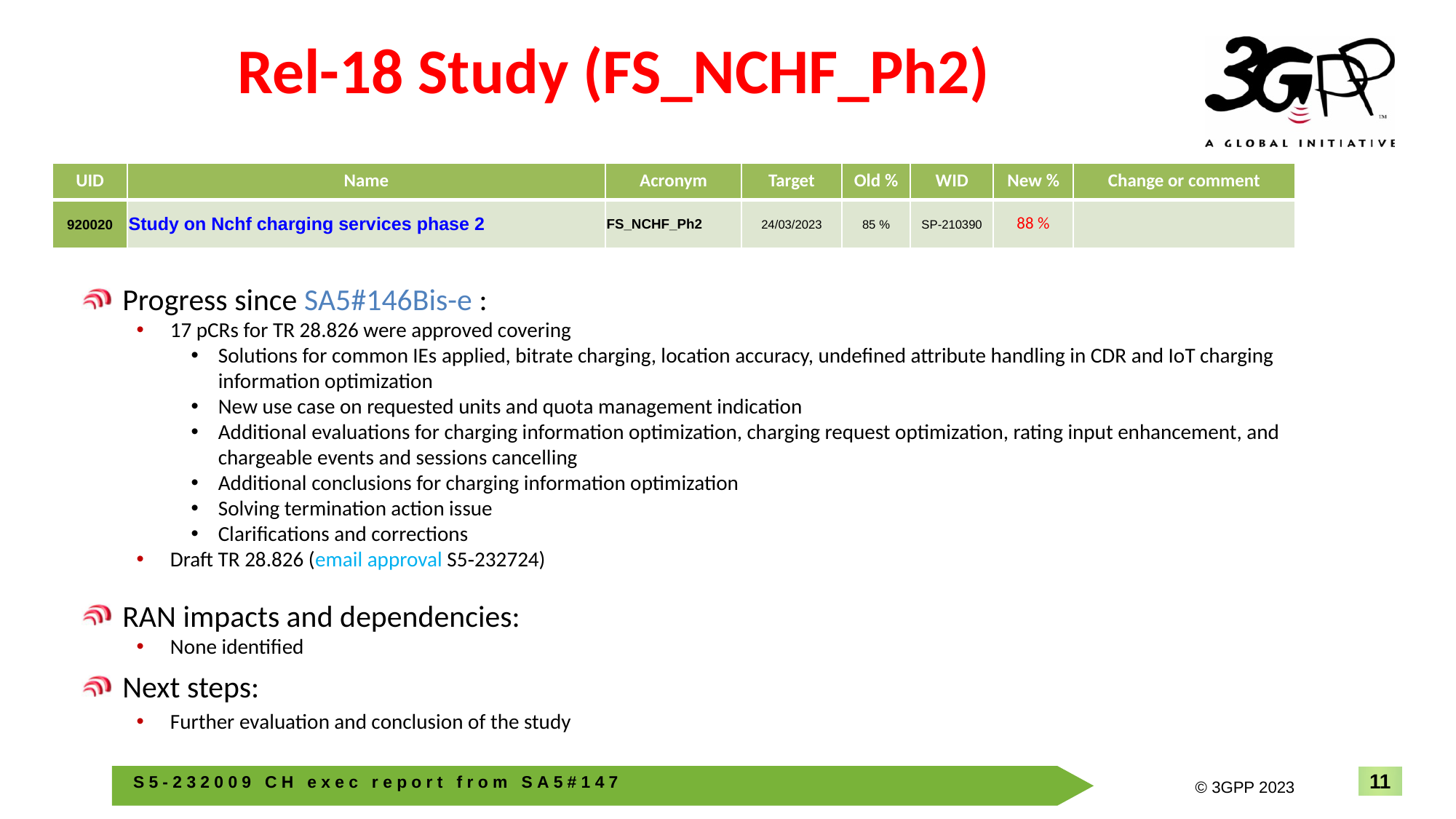

# Rel-18 Study (FS_NCHF_Ph2)
| UID | Name | Acronym | Target | Old % | WID | New % | Change or comment |
| --- | --- | --- | --- | --- | --- | --- | --- |
| 920020 | Study on Nchf charging services phase 2 | FS\_NCHF\_Ph2 | 24/03/2023 | 85 % | SP-210390 | 88 % |  |
Progress since SA5#146Bis-e :
17 pCRs for TR 28.826 were approved covering
Solutions for common IEs applied, bitrate charging, location accuracy, undefined attribute handling in CDR and IoT charging information optimization
New use case on requested units and quota management indication
Additional evaluations for charging information optimization, charging request optimization, rating input enhancement, and chargeable events and sessions cancelling
Additional conclusions for charging information optimization
Solving termination action issue
Clarifications and corrections
Draft TR 28.826 (email approval S5‑232724)

RAN impacts and dependencies:
None identified
Next steps:
Further evaluation and conclusion of the study